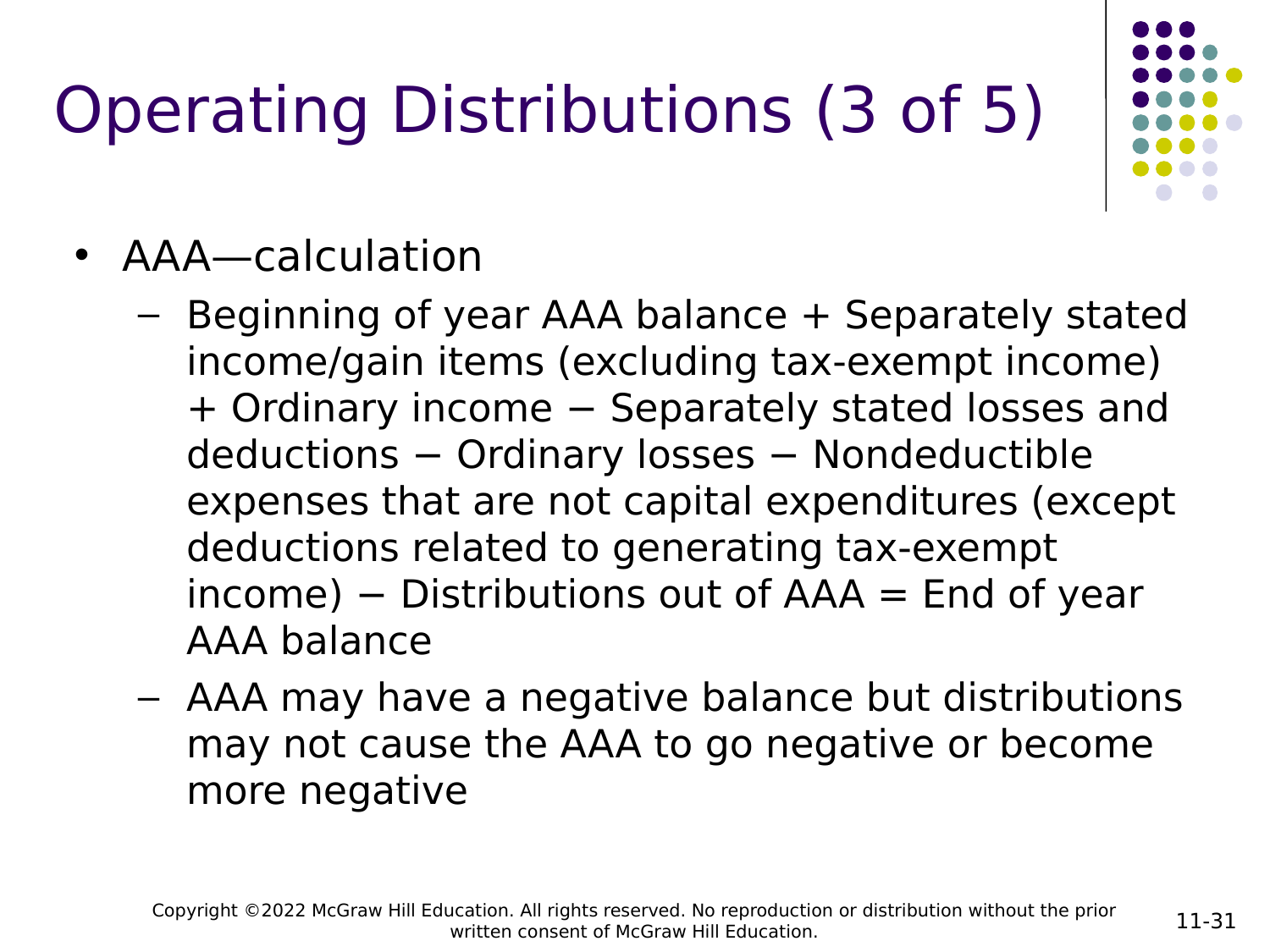

# Operating Distributions (3 of 5)
AAA—calculation
Beginning of year AAA balance + Separately stated income/gain items (excluding tax-exempt income) + Ordinary income − Separately stated losses and deductions − Ordinary losses − Nondeductible expenses that are not capital expenditures (except deductions related to generating tax-exempt income) − Distributions out of AAA = End of year AAA balance
AAA may have a negative balance but distributions may not cause the AAA to go negative or become more negative